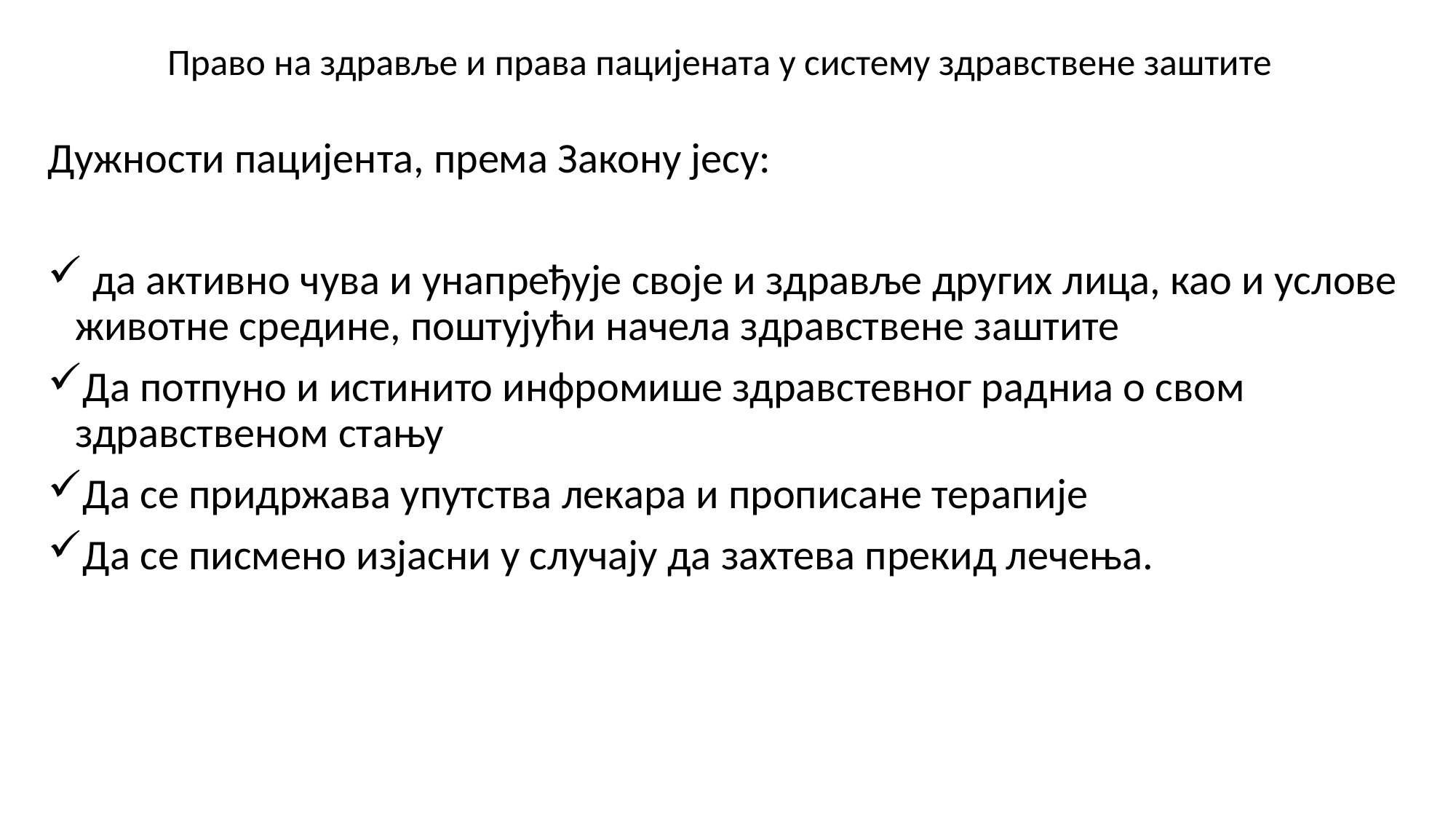

# Право на здравље и права пацијената у систему здравствене заштите
Дужности пацијента, према Закону јесу:

 да активно чува и унапређује своје и здравље других лица, као и услове животне средине, поштујући начела здравствене заштите
Да потпуно и истинито инфромише здравстевног радниа о свом здравственом стању
Да се придржава упутства лекара и прописане терапије
Да се писмено изјасни у случају да захтева прекид лечења.